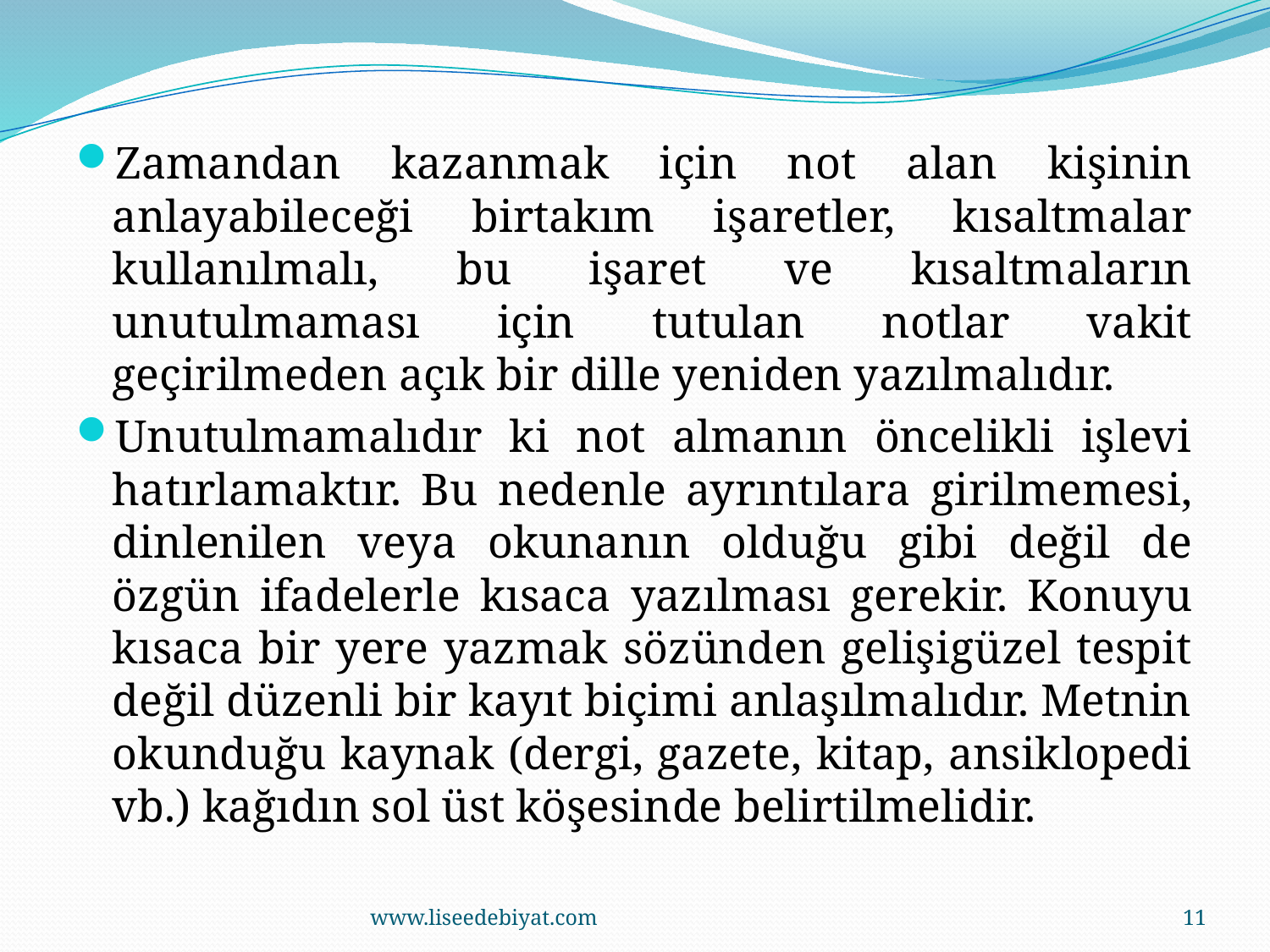

Zamandan kazanmak için not alan kişinin anlayabileceği birtakım işaretler, kısaltmalar kullanılmalı, bu işaret ve kısaltmaların unutulmaması için tutulan notlar vakit geçirilmeden açık bir dille yeniden yazılmalıdır.
Unutulmamalıdır ki not almanın öncelikli işlevi hatırlamaktır. Bu nedenle ayrıntılara girilmemesi, dinlenilen veya okunanın olduğu gibi değil de özgün ifadelerle kısaca yazılması gerekir. Konuyu kısaca bir yere yazmak sözünden gelişigüzel tespit değil düzenli bir kayıt biçimi anlaşılmalıdır. Metnin okunduğu kaynak (dergi, gazete, kitap, ansiklopedi vb.) kağıdın sol üst köşesinde belirtilmelidir.

www.liseedebiyat.com
11